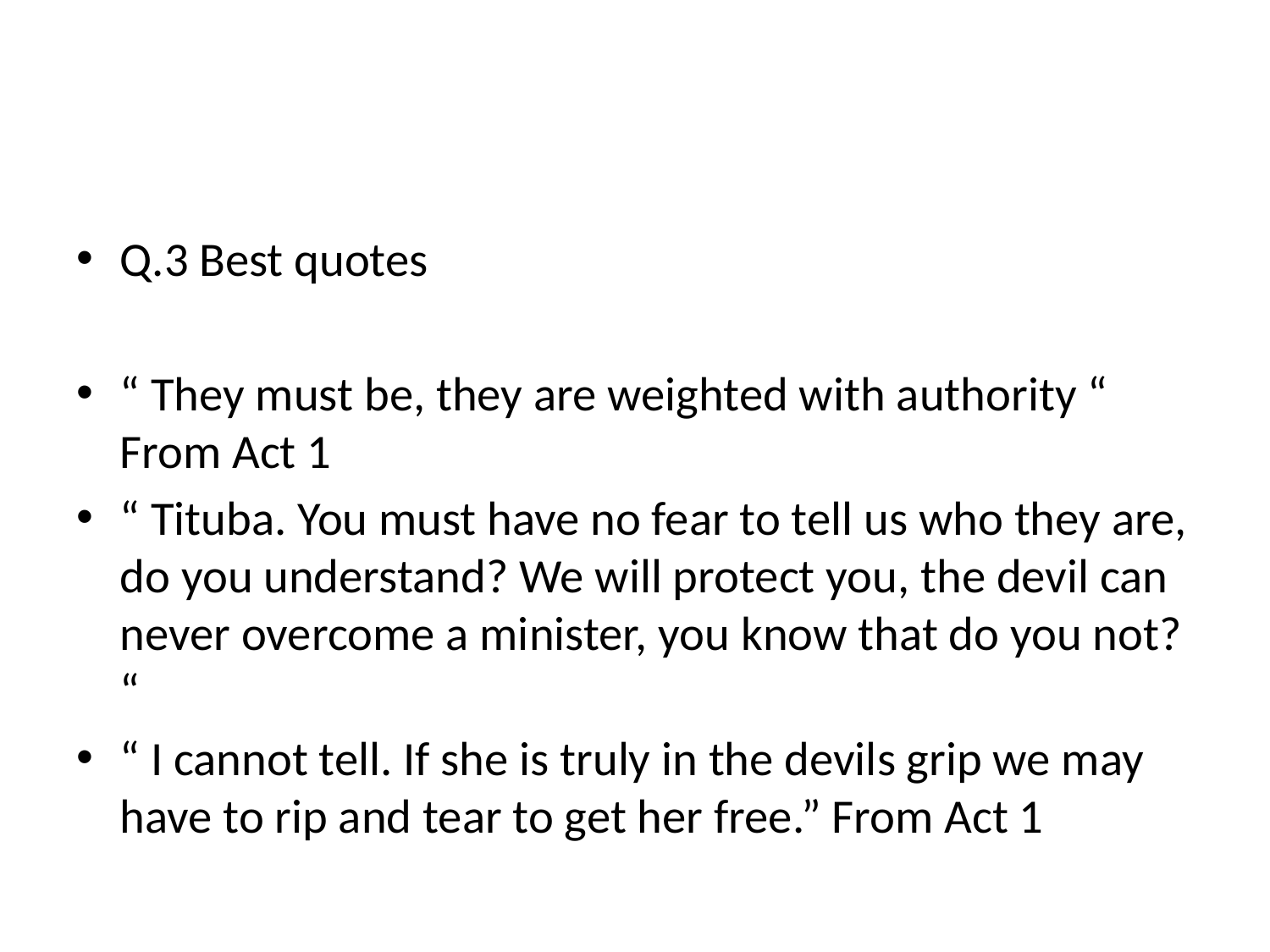

Q.3 Best quotes

“ They must be, they are weighted with authority “  From Act 1
“ Tituba. You must have no fear to tell us who they are, do you understand? We will protect you, the devil can never overcome a minister, you know that do you not? “
“ I cannot tell. If she is truly in the devils grip we may have to rip and tear to get her free.” From Act 1